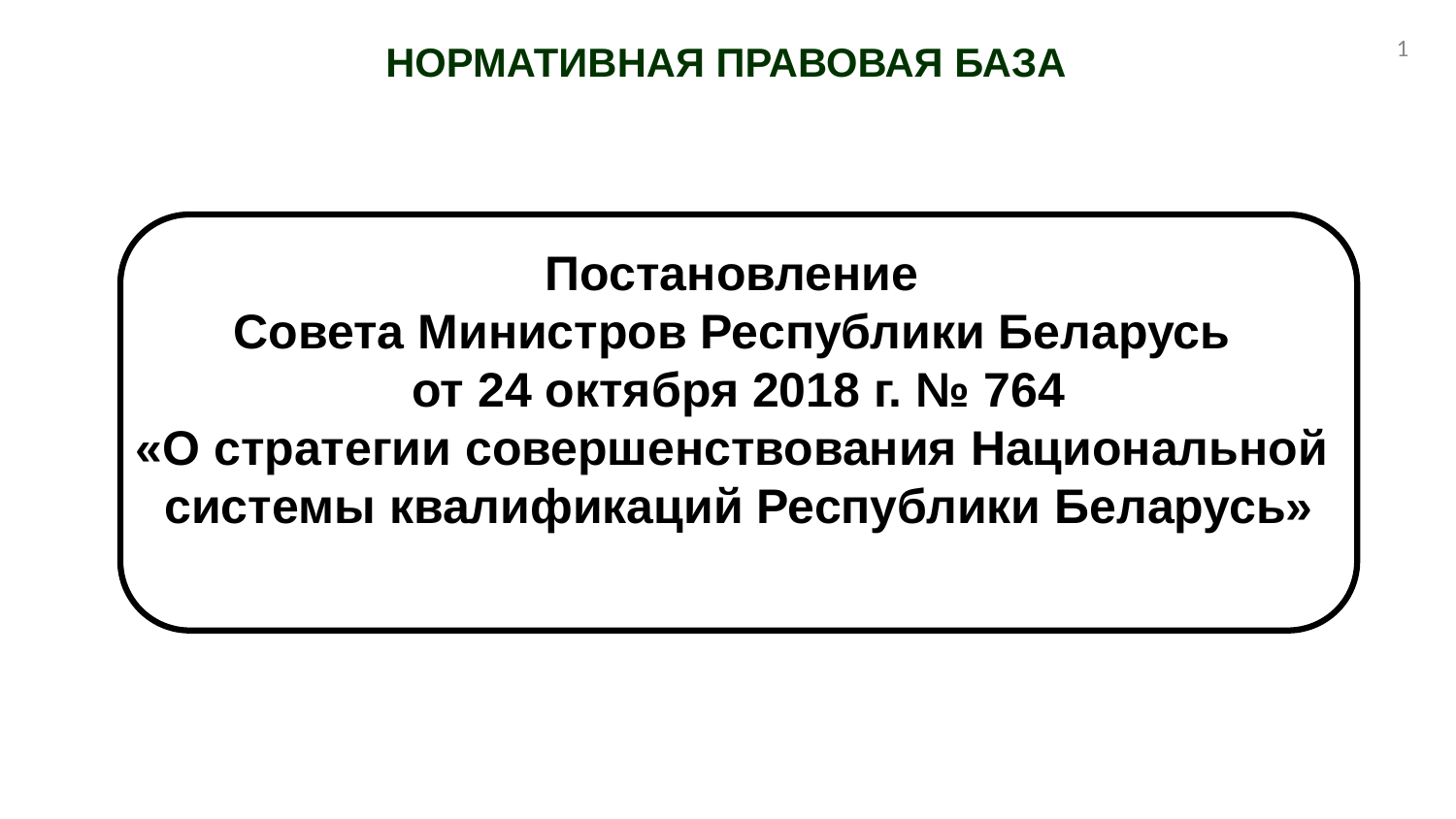

# НОРМАТИВНАЯ ПРАВОВАЯ БАЗА
1
Постановление
Совета Министров Республики Беларусь
от 24 октября 2018 г. № 764
«О стратегии совершенствования Национальной
системы квалификаций Республики Беларусь»